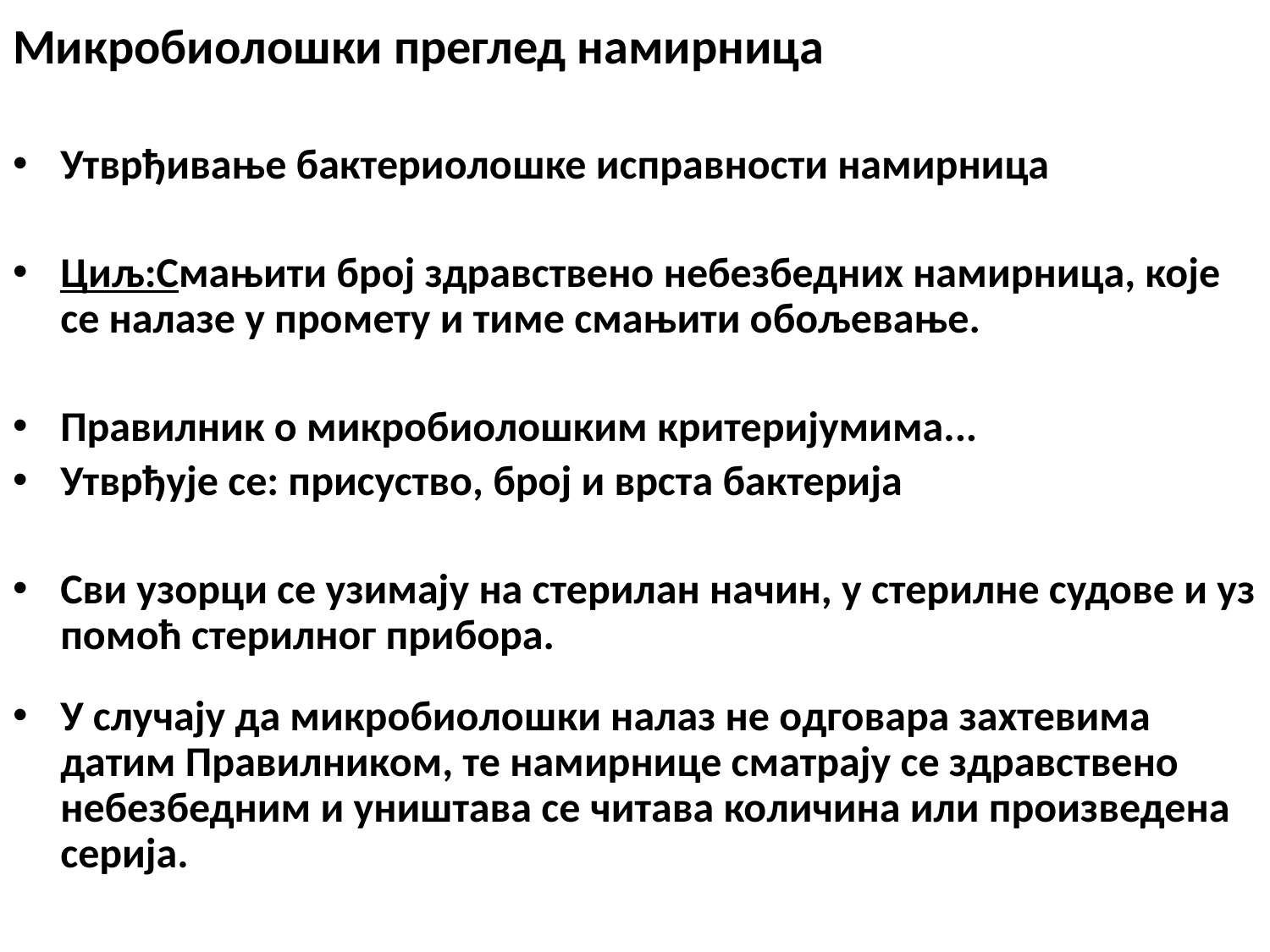

# Микробиолошки преглед намирница
Утврђивање бактериолошке исправности намирница

Циљ:Смањити број здравствено небезбедних намирница, које се налазе у промету и тиме смањити обољевање.

Правилник о микробиолошким критеријумима...
Утврђује се: присуство, број и врста бактерија

Сви узорци се узимају на стерилан начин, у стерилне судове и уз помоћ стерилног прибора.

У случају да микробиолошки налаз не одговара захтевима датим Правилником, те намирнице сматрају се здравствено небезбедним и уништава се читава количина или произведена серија.